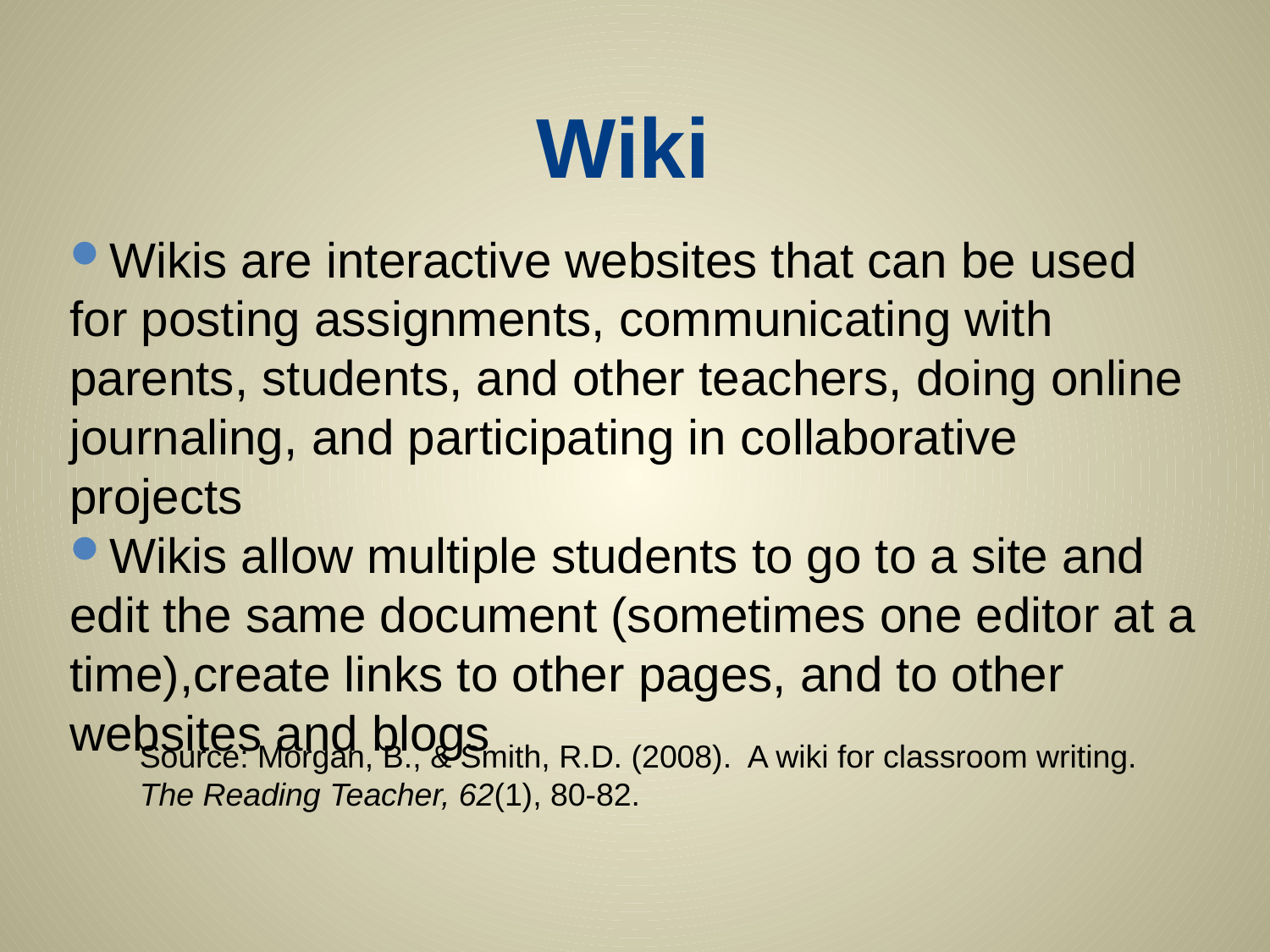

# Wiki
Wikis are interactive websites that can be used for posting assignments, communicating with parents, students, and other teachers, doing online journaling, and participating in collaborative projects
Wikis allow multiple students to go to a site and edit the same document (sometimes one editor at a time),create links to other pages, and to other websites and blogs

Source: Morgan, B., & Smith, R.D. (2008).  A wiki for classroom writing. The Reading Teacher, 62(1), 80-82.